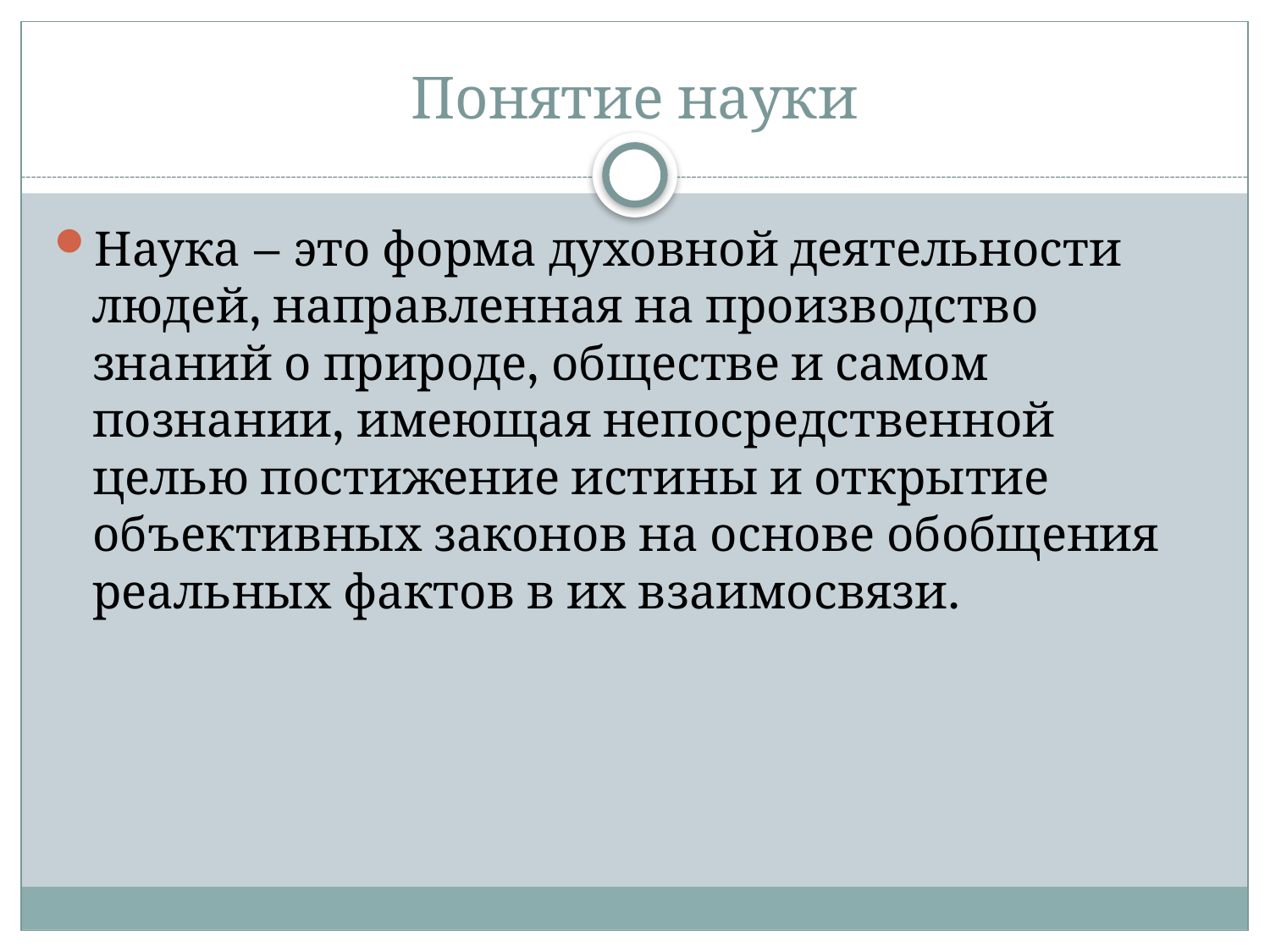

# Понятие науки
Наука – это форма духовной деятельности людей, направленная на производство знаний о природе, обществе и самом познании, имеющая непосредственной целью постижение истины и открытие объективных законов на основе обобщения реальных фактов в их взаимосвязи.